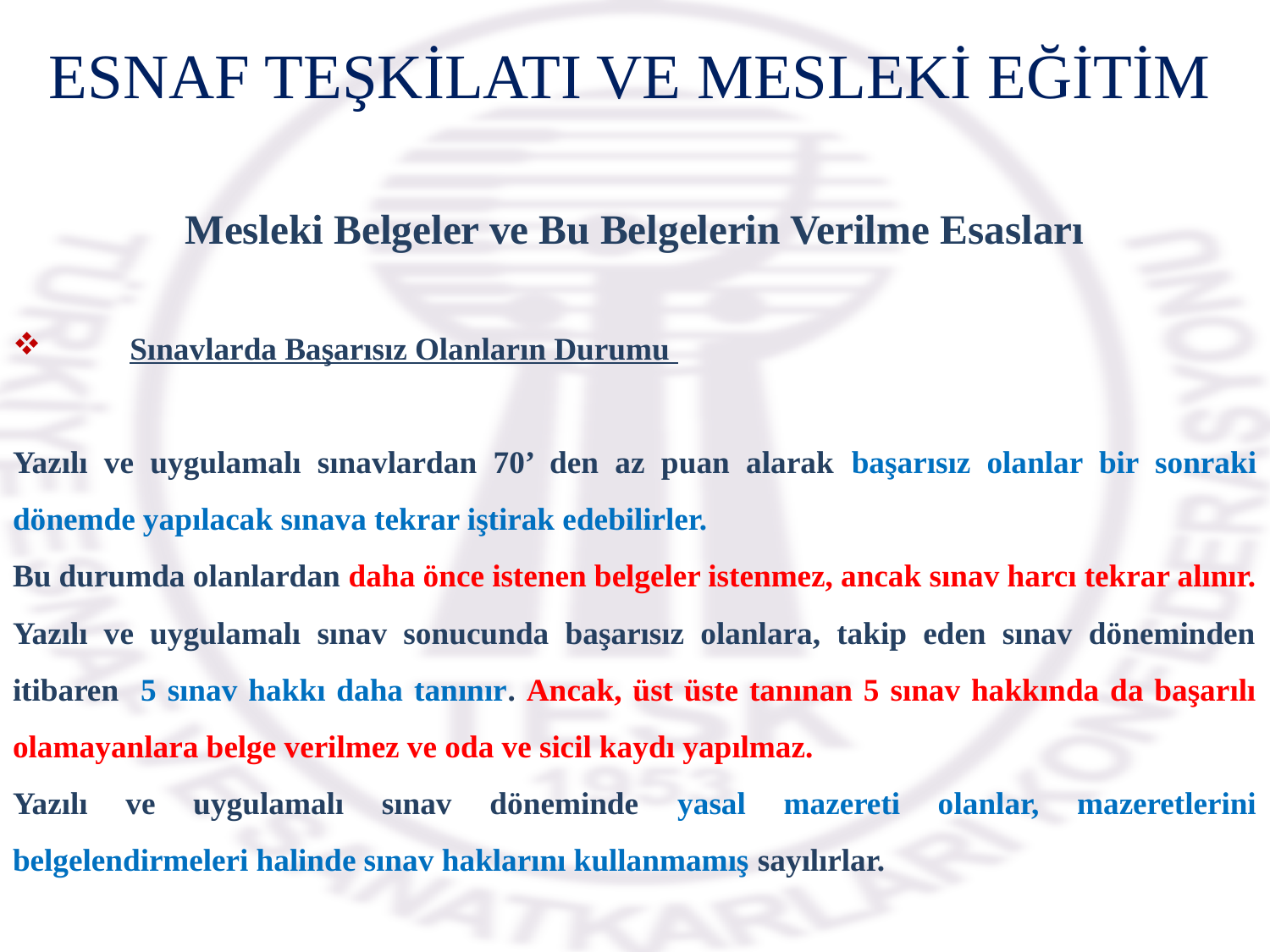

ESNAF TEŞKİLATI VE MESLEKİ EĞİTİM

Mesleki Belgeler ve Bu Belgelerin Verilme Esasları

Sınavlarda Başarısız Olanların Durumu

Yazılı ve uygulamalı sınavlardan 70’ den az puan alarak başarısız olanlar bir sonraki dönemde yapılacak sınava tekrar iştirak edebilirler.
Bu durumda olanlardan daha önce istenen belgeler istenmez, ancak sınav harcı tekrar alınır.
Yazılı ve uygulamalı sınav sonucunda başarısız olanlara, takip eden sınav döneminden itibaren  5 sınav hakkı daha tanınır. Ancak, üst üste tanınan 5 sınav hakkında da başarılı olamayanlara belge verilmez ve oda ve sicil kaydı yapılmaz.
Yazılı ve uygulamalı sınav döneminde yasal mazereti olanlar, mazeretlerini belgelendirmeleri halinde sınav haklarını kullanmamış sayılırlar.